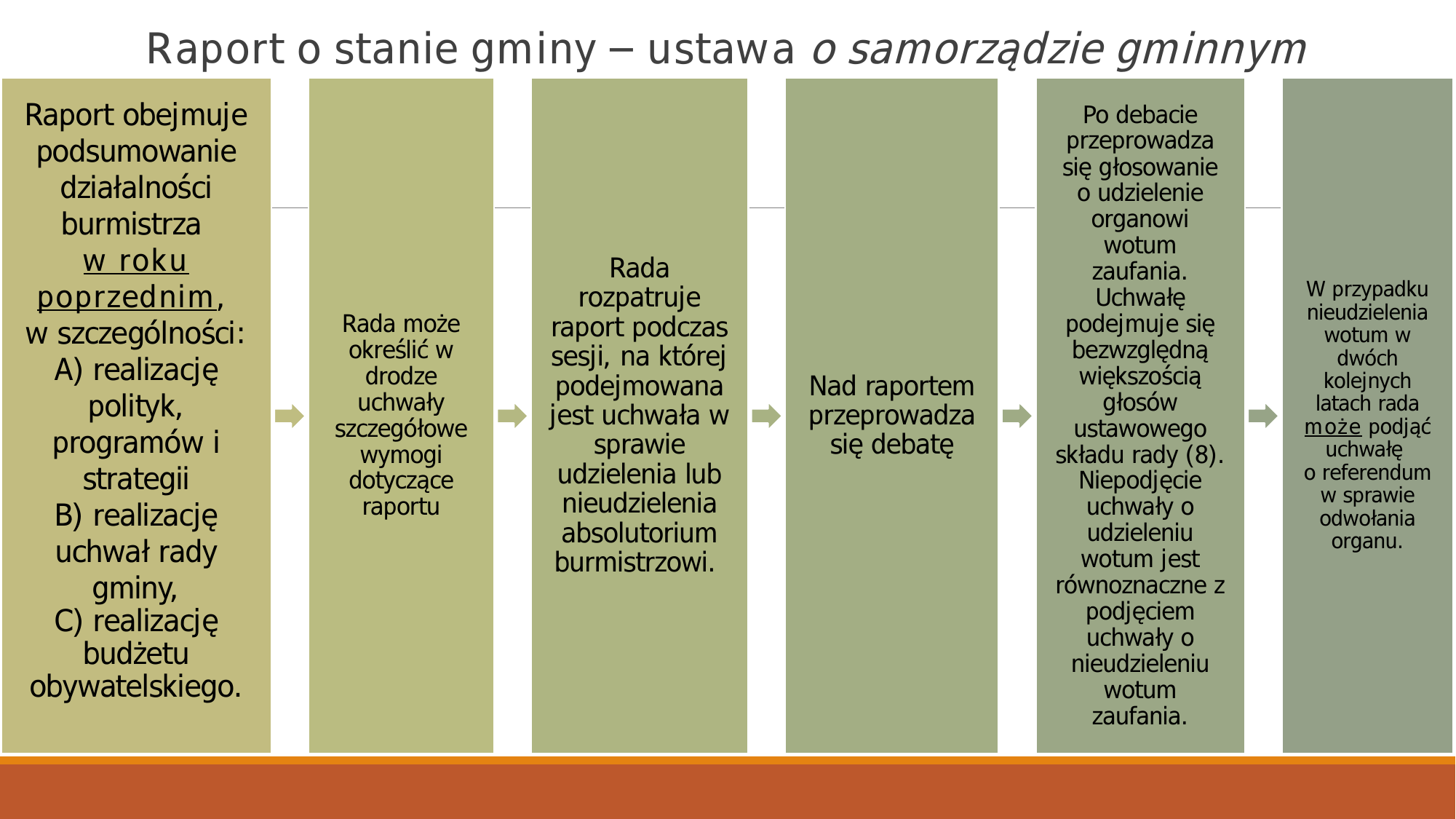

# Raport o stanie gminy – ustawa o samorządzie gminnym
Raport obejmuje podsumowanie działalności burmistrza
w roku poprzednim,
w szczególności:
A) realizację polityk, programów i strategii
B) realizację uchwał rady gminy,
C) realizację budżetu obywatelskiego.

Rada może określić w drodze uchwały szczegółowe wymogi dotyczące raportu
Rada rozpatruje raport podczas sesji, na której podejmowana jest uchwała w sprawie udzielenia lub nieudzielenia absolutorium burmistrzowi.
Nad raportem przeprowadza się debatę
Po debacie przeprowadza się głosowanie o udzielenie organowi wotum zaufania. Uchwałę podejmuje się bezwzględną większością głosów ustawowego składu rady (8). Niepodjęcie uchwały o udzieleniu wotum jest równoznaczne z podjęciem uchwały o nieudzieleniu wotum zaufania.
W przypadku nieudzielenia wotum w dwóch kolejnych latach rada może podjąć uchwałę
o referendum w sprawie odwołania organu.